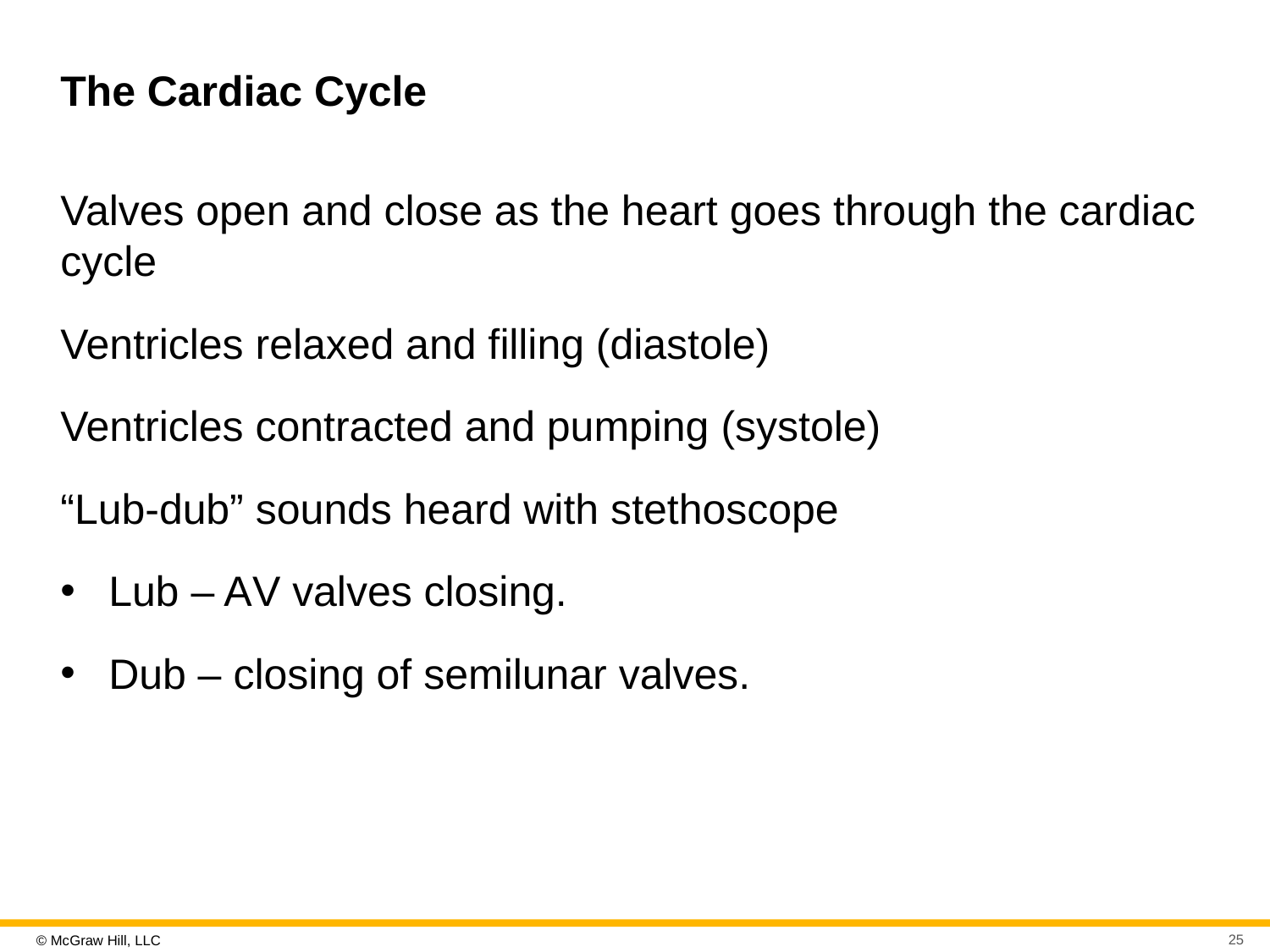

# The Cardiac Cycle
Valves open and close as the heart goes through the cardiac cycle
Ventricles relaxed and filling (diastole)
Ventricles contracted and pumping (systole)
“Lub-dub” sounds heard with stethoscope
Lub – A V valves closing.
Dub – closing of semilunar valves.
25